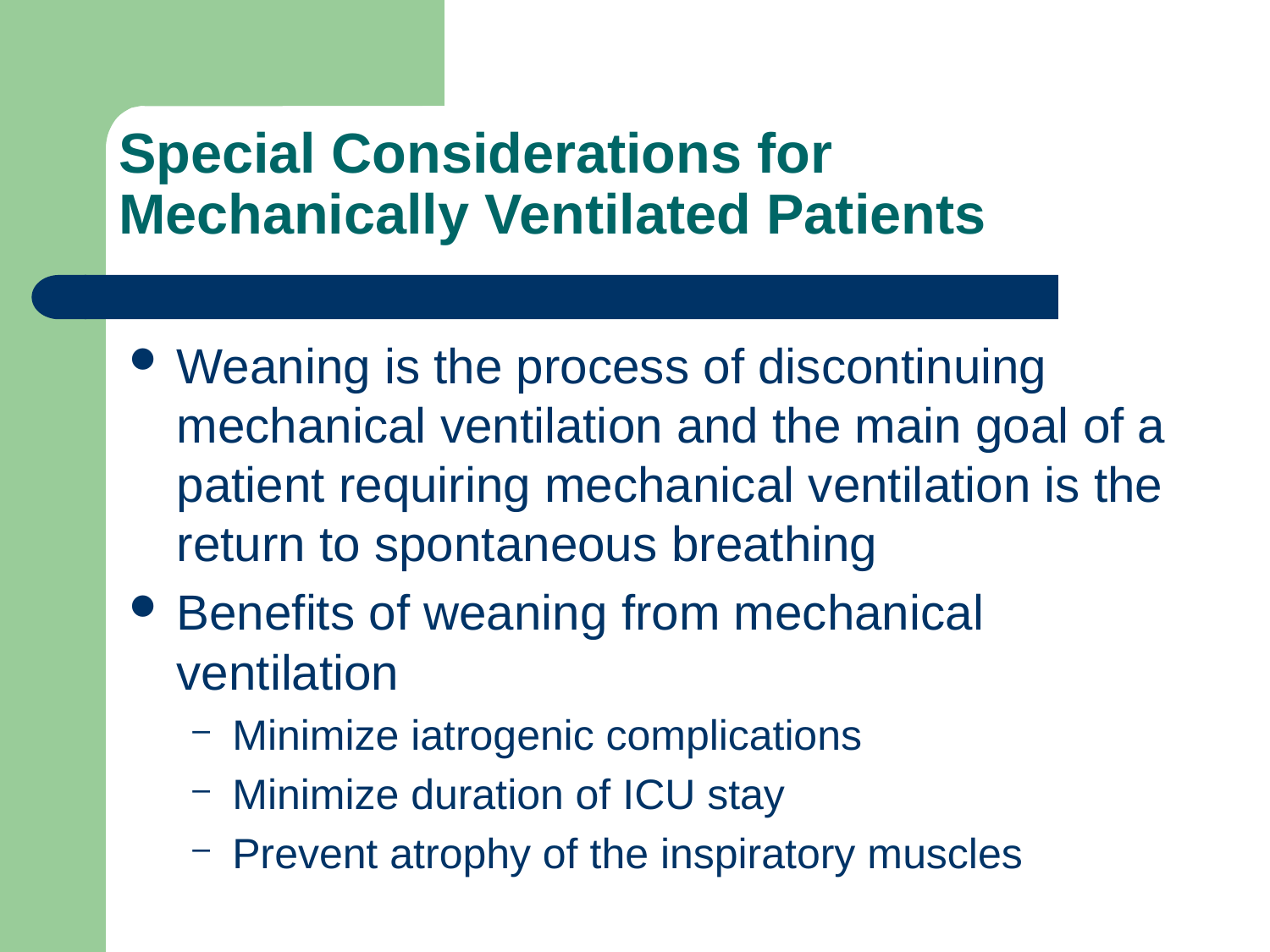

Special Considerations for Mechanically Ventilated Patients
Weaning is the process of discontinuing mechanical ventilation and the main goal of a patient requiring mechanical ventilation is the return to spontaneous breathing
Benefits of weaning from mechanical ventilation
Minimize iatrogenic complications
Minimize duration of ICU stay
Prevent atrophy of the inspiratory muscles